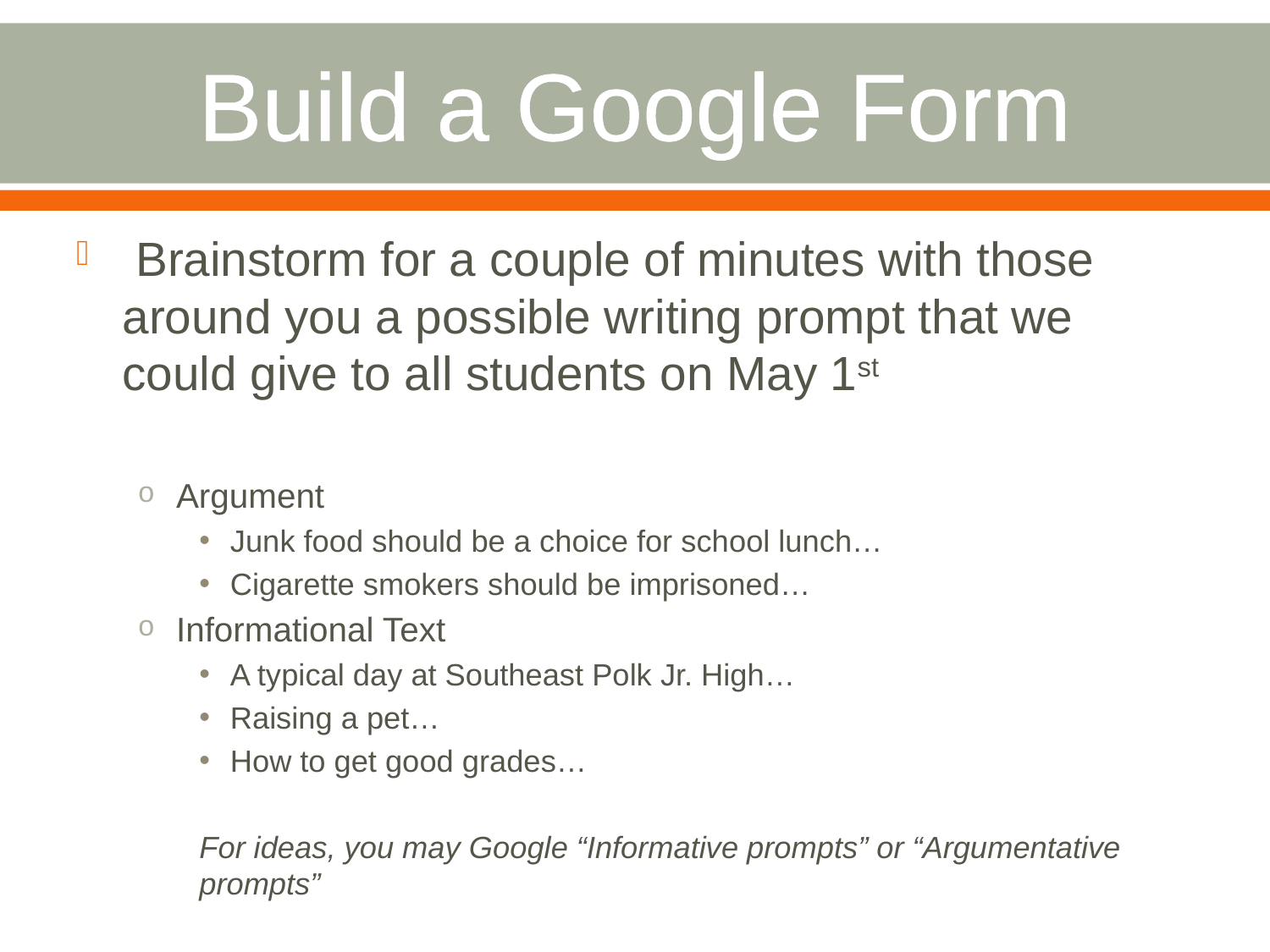

# Build a Google Form
 Brainstorm for a couple of minutes with those around you a possible writing prompt that we could give to all students on May 1st

Argument
Junk food should be a choice for school lunch…
Cigarette smokers should be imprisoned…
Informational Text
A typical day at Southeast Polk Jr. High…
Raising a pet…
How to get good grades…

For ideas, you may Google “Informative prompts” or “Argumentative prompts”